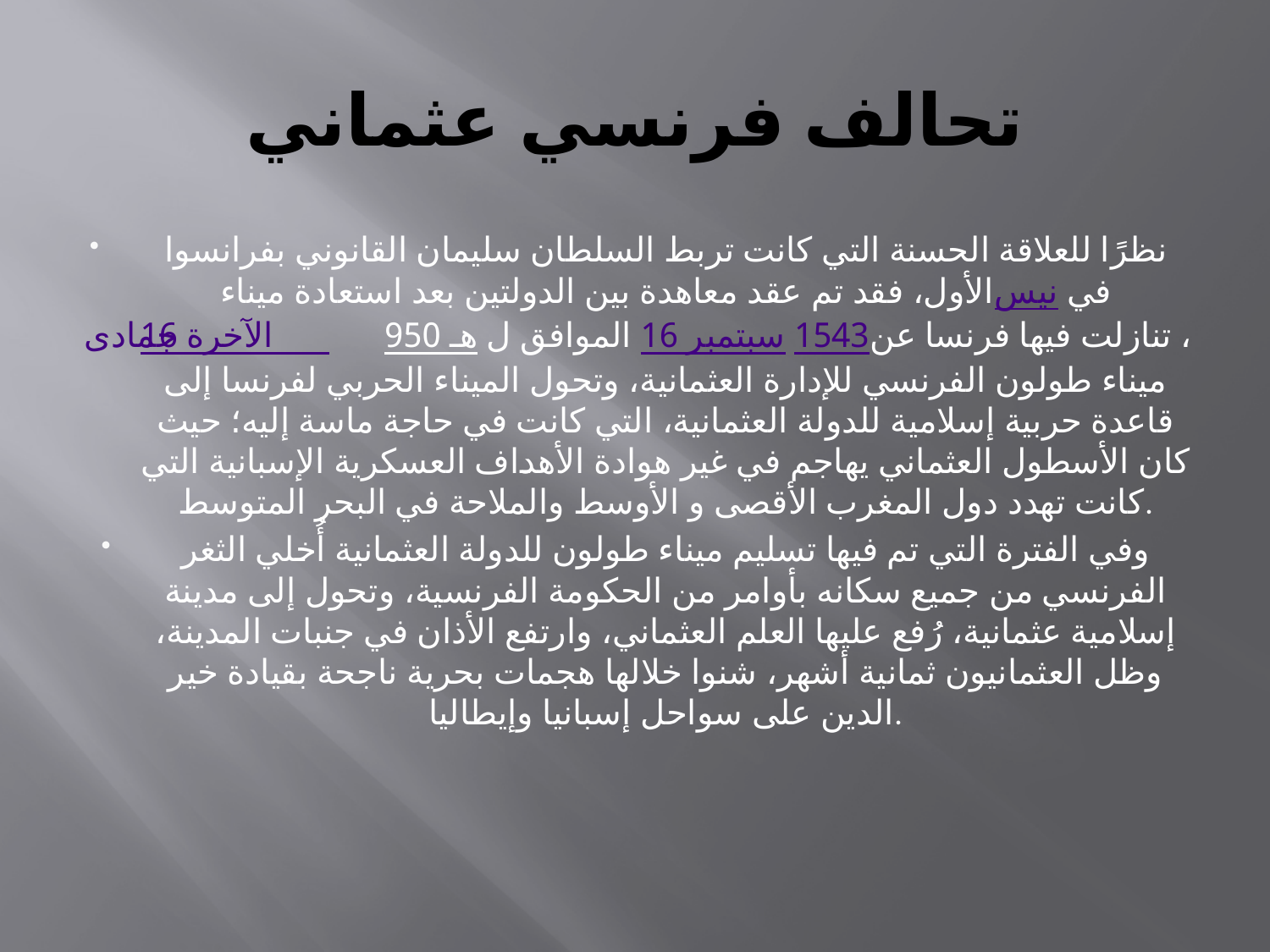

# تحالف فرنسي عثماني
نظرًا للعلاقة الحسنة التي كانت تربط السلطان سليمان القانوني بفرانسوا الأول، فقد تم عقد معاهدة بين الدولتين بعد استعادة ميناء نيس في 16 جمادى الآخرة 950 هـ الموافق ل 16 سبتمبر 1543، تنازلت فيها فرنسا عن ميناء طولون الفرنسي للإدارة العثمانية، وتحول الميناء الحربي لفرنسا إلى قاعدة حربية إسلامية للدولة العثمانية، التي كانت في حاجة ماسة إليه؛ حيث كان الأسطول العثماني يهاجم في غير هوادة الأهداف العسكرية الإسبانية التي كانت تهدد دول المغرب الأقصى و الأوسط والملاحة في البحر المتوسط.
وفي الفترة التي تم فيها تسليم ميناء طولون للدولة العثمانية أُخلي الثغر الفرنسي من جميع سكانه بأوامر من الحكومة الفرنسية، وتحول إلى مدينة إسلامية عثمانية، رُفع عليها العلم العثماني، وارتفع الأذان في جنبات المدينة، وظل العثمانيون ثمانية أشهر، شنوا خلالها هجمات بحرية ناجحة بقيادة خير الدين على سواحل إسبانيا وإيطاليا.